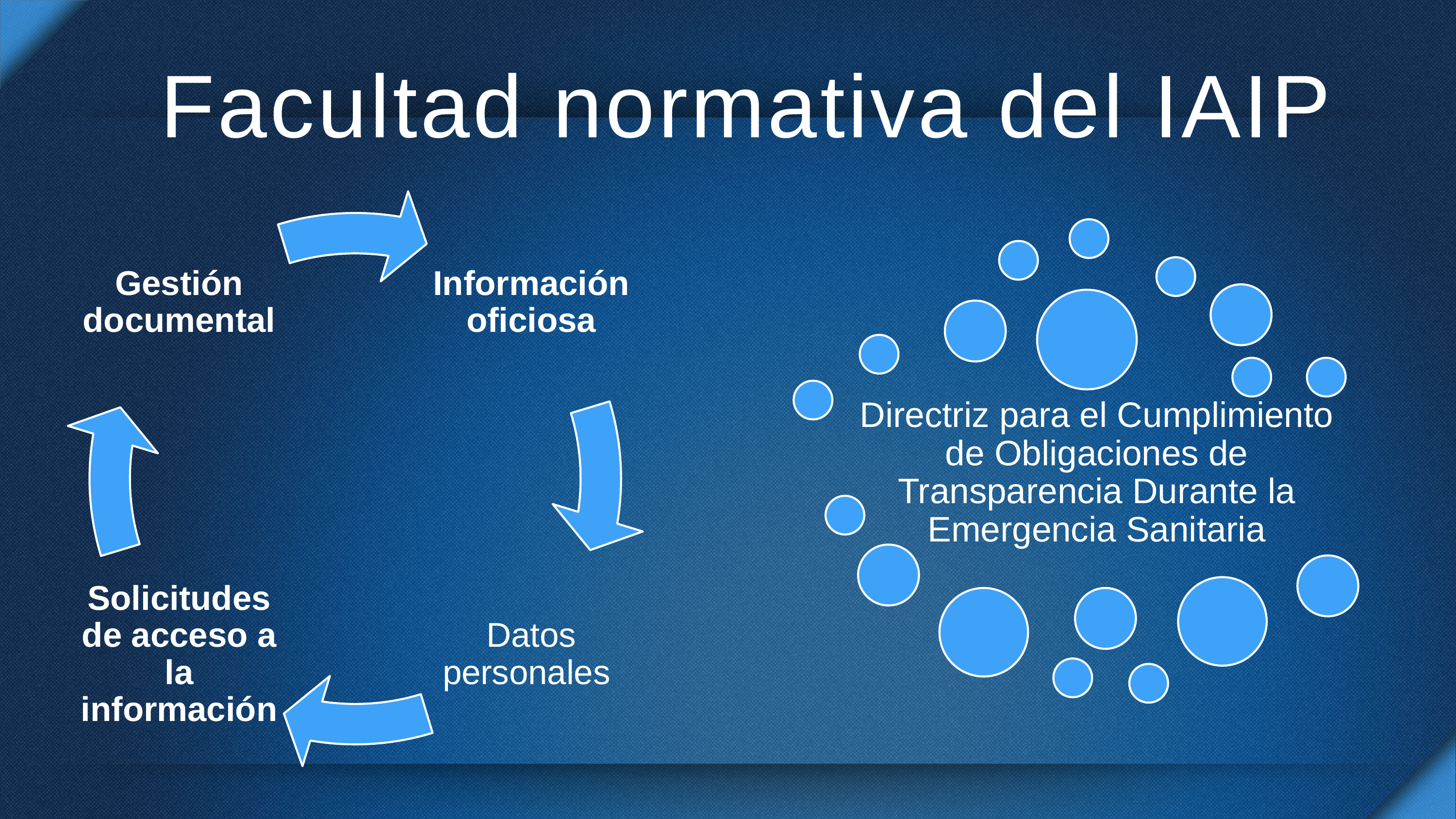

# Facultad normativa del IAIP
Información oficiosa
Datos personales
Solicitudes de acceso a la información
Gestión documental
Directriz para el Cumplimiento de Obligaciones de Transparencia Durante la Emergencia Sanitaria